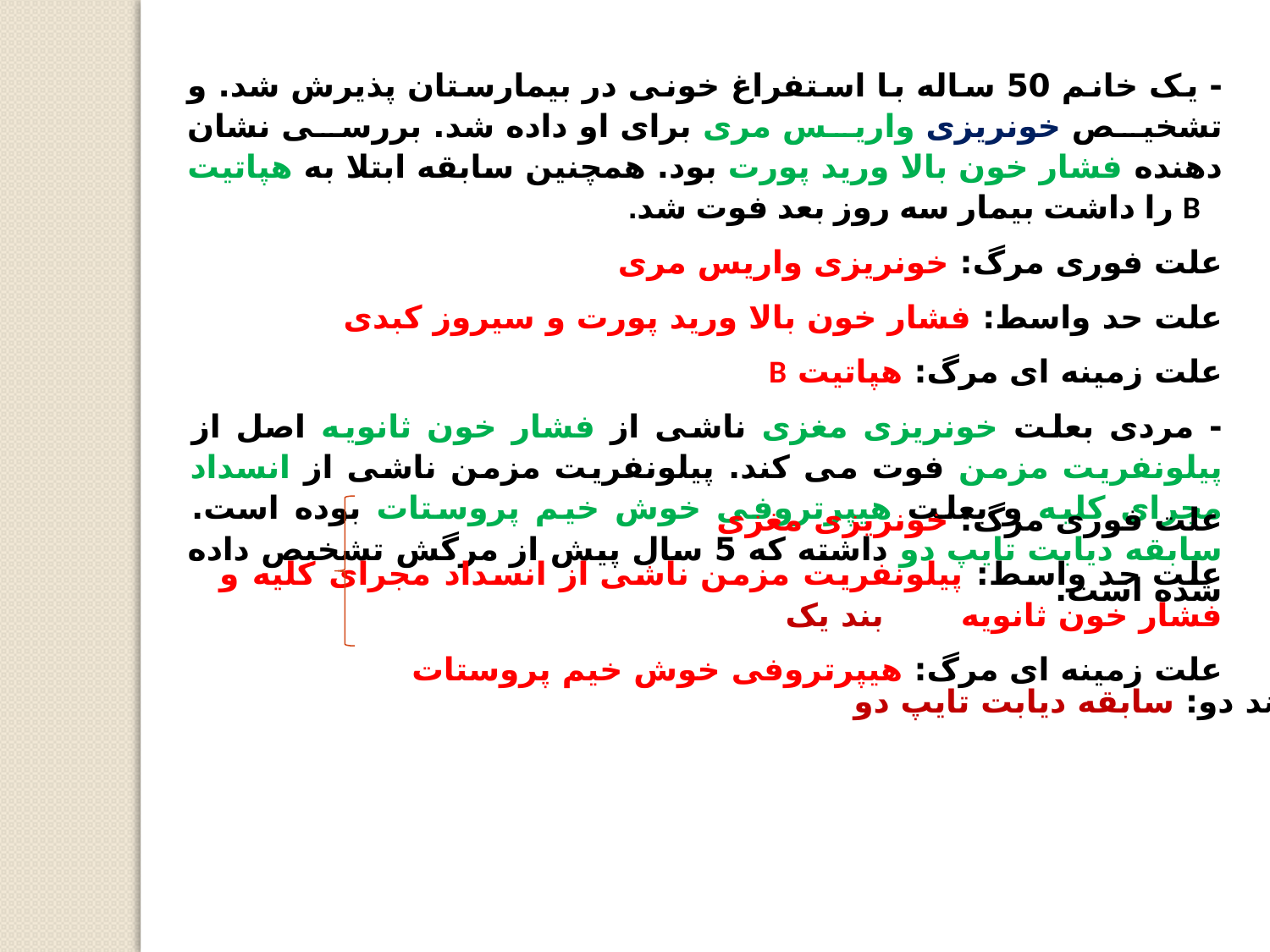

- یک خانم 50 ساله با استفراغ خونی در بیمارستان پذیرش شد. و تشخیص خونریزی واریس مری برای او داده شد. بررسی نشان دهنده فشار خون بالا ورید پورت بود. همچنین سابقه ابتلا به هپاتیت   B را داشت بیمار سه روز بعد فوت شد.
علت فوری مرگ: خونریزی واریس مری
علت حد واسط: فشار خون بالا ورید پورت و سیروز کبدی
علت زمینه ای مرگ: هپاتیت B
- مردی بعلت خونریزی مغزی ناشی از فشار خون ثانویه اصل از پیلونفریت مزمن فوت می کند. پیلونفریت مزمن ناشی از انسداد مجرای کلیه و بعلت هیپرتروفی خوش خیم پروستات بوده است. سابقه دیابت تایپ دو داشته که 5 سال پیش از مرگش تشخیص داده شده است.
علت فوری مرگ: خونریزی مغزی
علت حد واسط: پیلونفریت مزمن ناشی از انسداد مجرای کلیه و فشار خون ثانویه       بند یک
علت زمینه ای مرگ: هیپرتروفی خوش خیم پروستات

 بند دو: سابقه دیابت تایپ دو